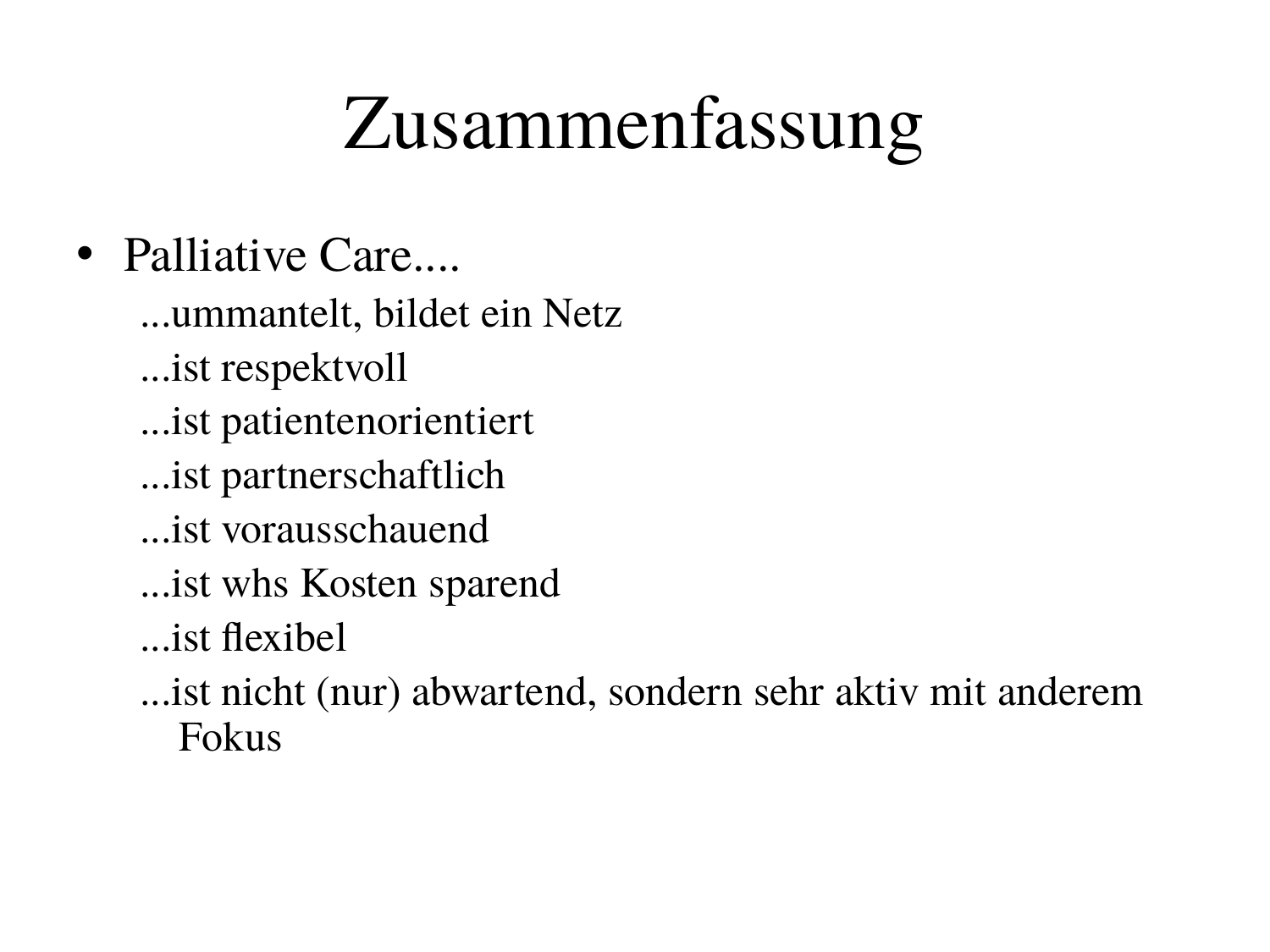

# Zusammenfassung
Palliative Care....
...ummantelt, bildet ein Netz
...ist respektvoll
...ist patientenorientiert
...ist partnerschaftlich
...ist vorausschauend
...ist whs Kosten sparend
...ist flexibel
...ist nicht (nur) abwartend, sondern sehr aktiv mit anderem Fokus